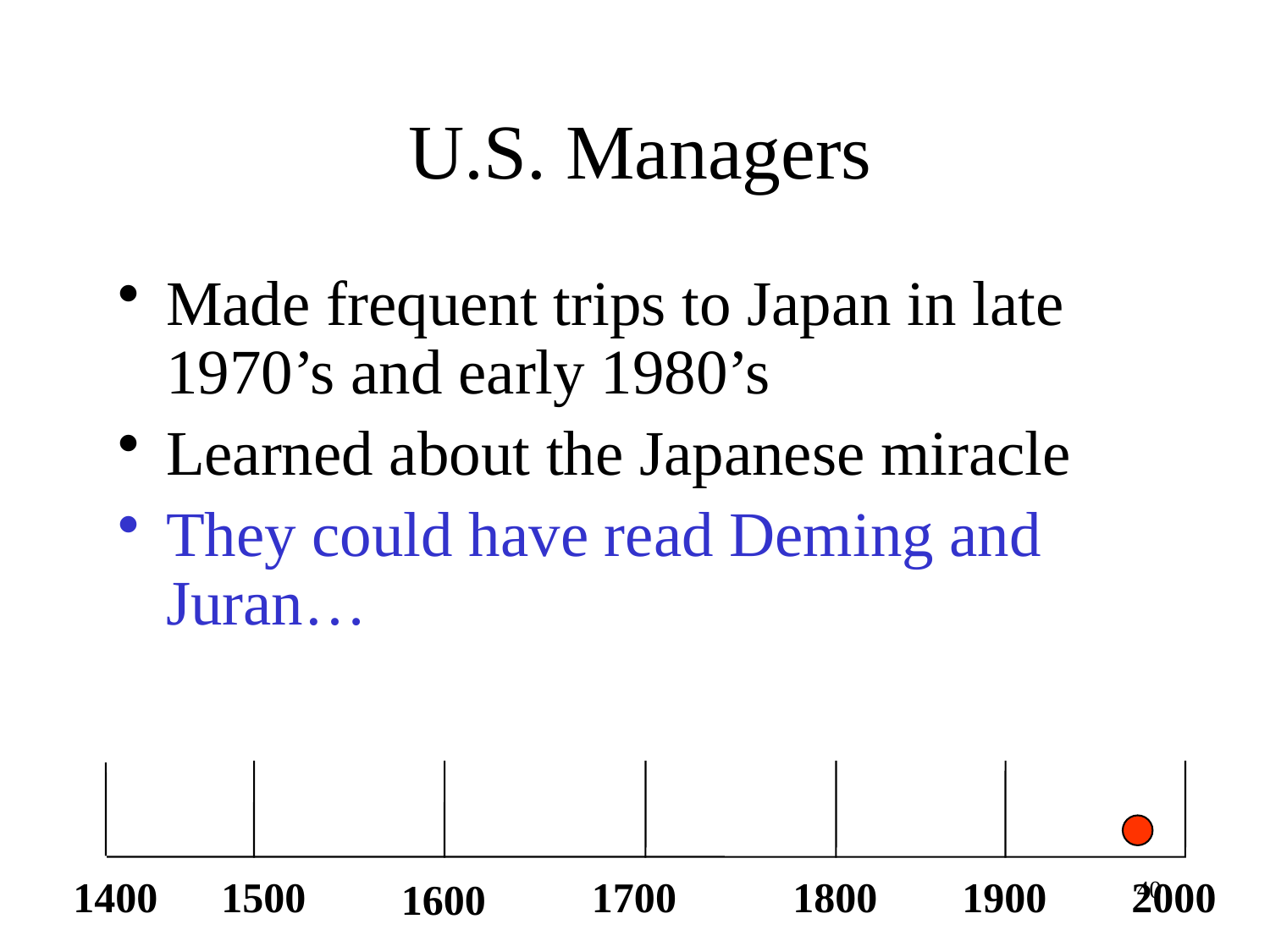

# U.S. Managers
Made frequent trips to Japan in late 1970’s and early 1980’s
Learned about the Japanese miracle
They could have read Deming and Juran…

1400
1500
1700
1800
1900
2000
1600
40